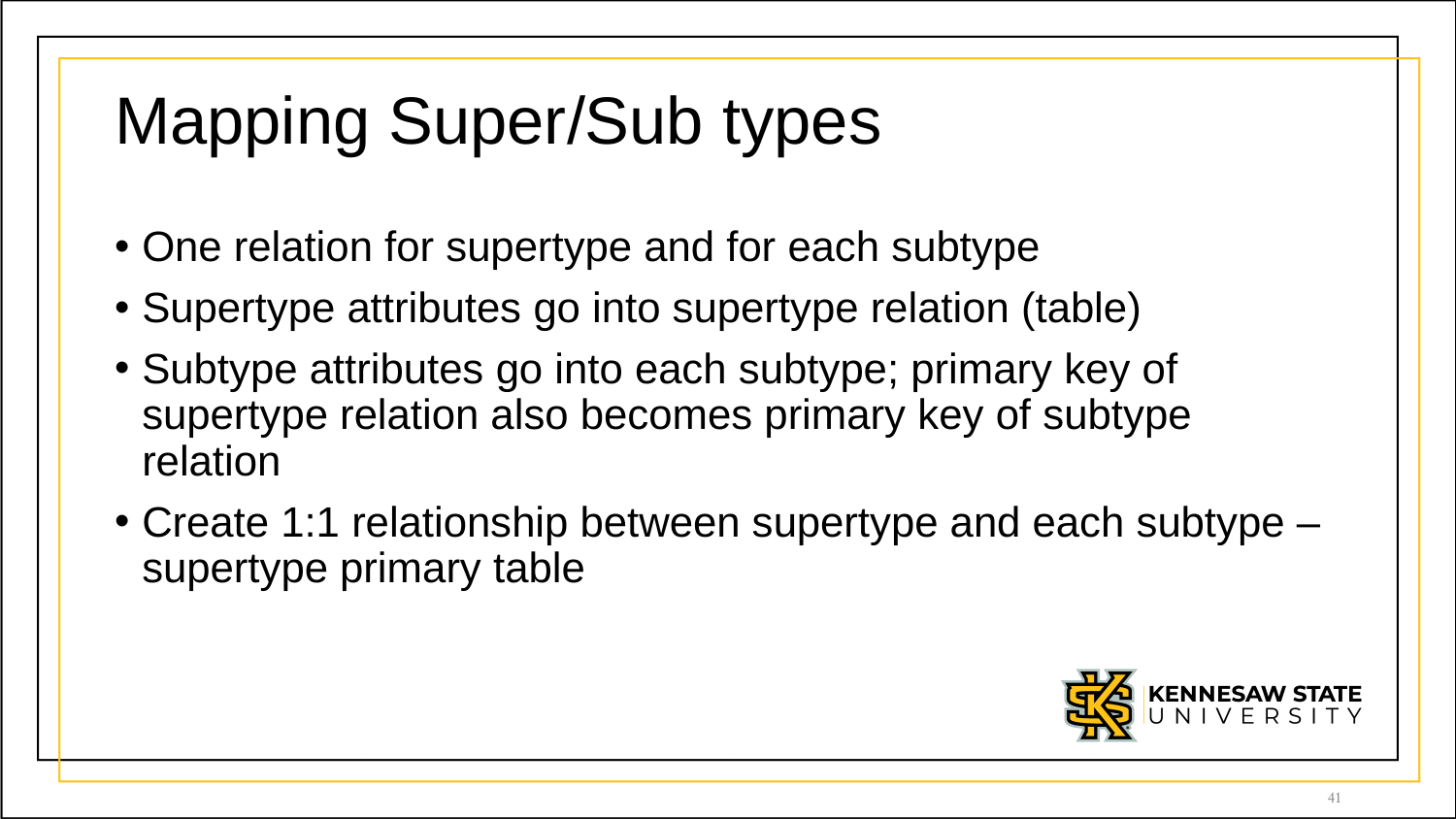

# Mapping Super/Sub types
One relation for supertype and for each subtype
Supertype attributes go into supertype relation (table)
Subtype attributes go into each subtype; primary key of supertype relation also becomes primary key of subtype relation
Create 1:1 relationship between supertype and each subtype – supertype primary table
41